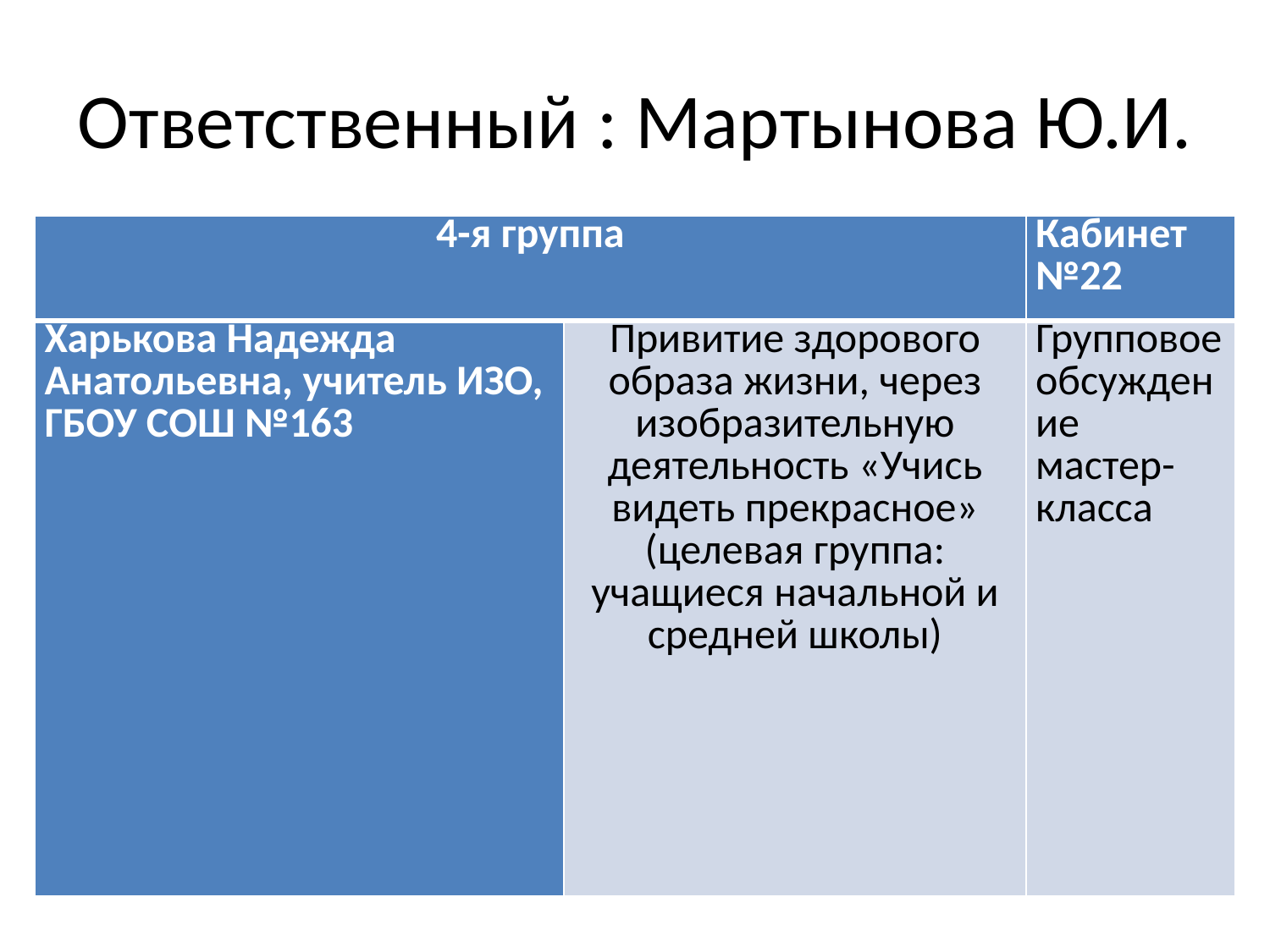

# Ответственный : Мартынова Ю.И.
| 4-я группа |  | Кабинет №22 |
| --- | --- | --- |
| Харькова Надежда Анатольевна, учитель ИЗО, ГБОУ СОШ №163 | Привитие здорового образа жизни, через изобразительную деятельность «Учись видеть прекрасное» (целевая группа: учащиеся начальной и средней школы) | Групповое обсуждение мастер-класса |